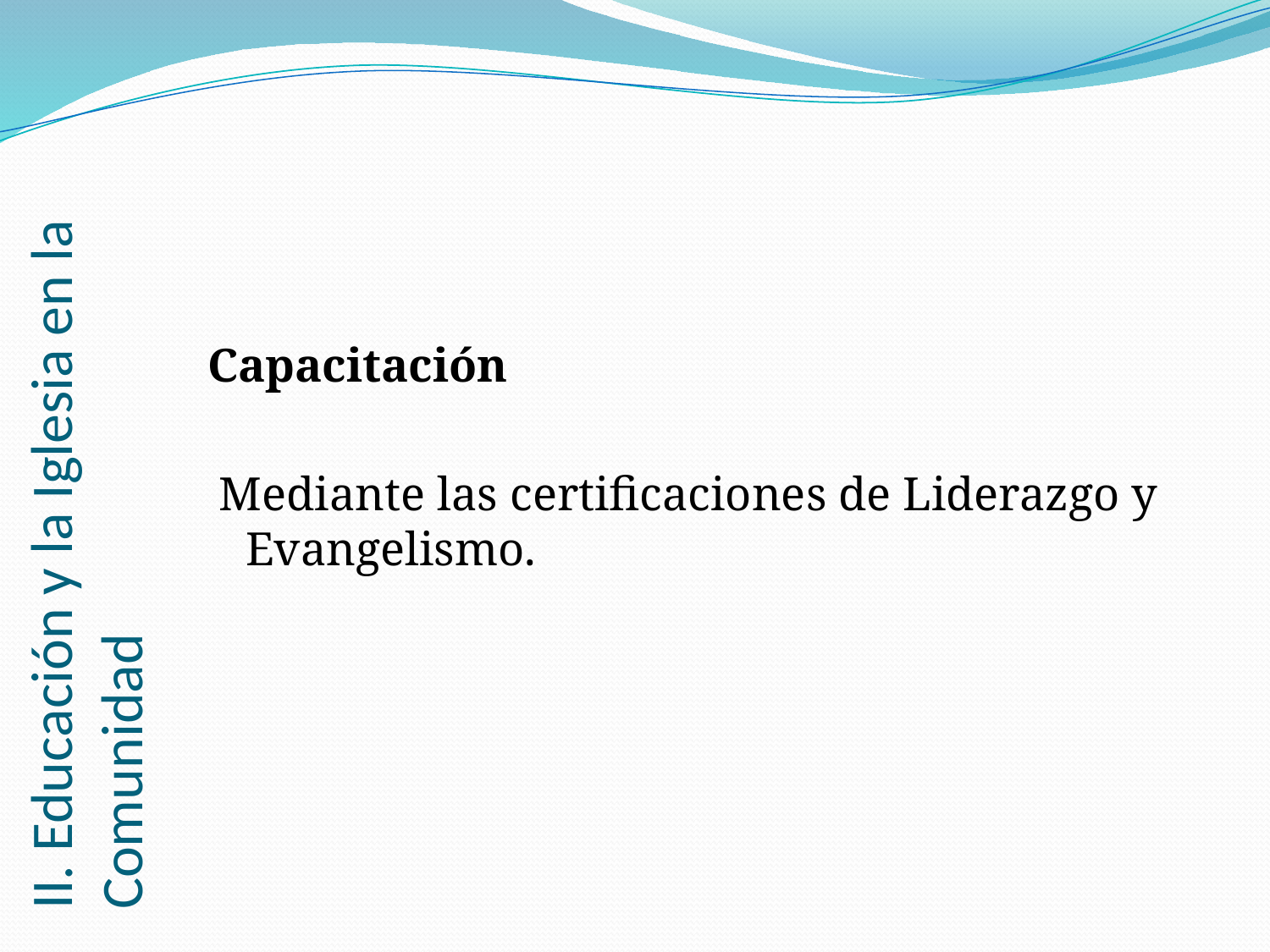

Capacitación

 Mediante las certificaciones de Liderazgo y Evangelismo.

# II. Educación y la Iglesia en la Comunidad